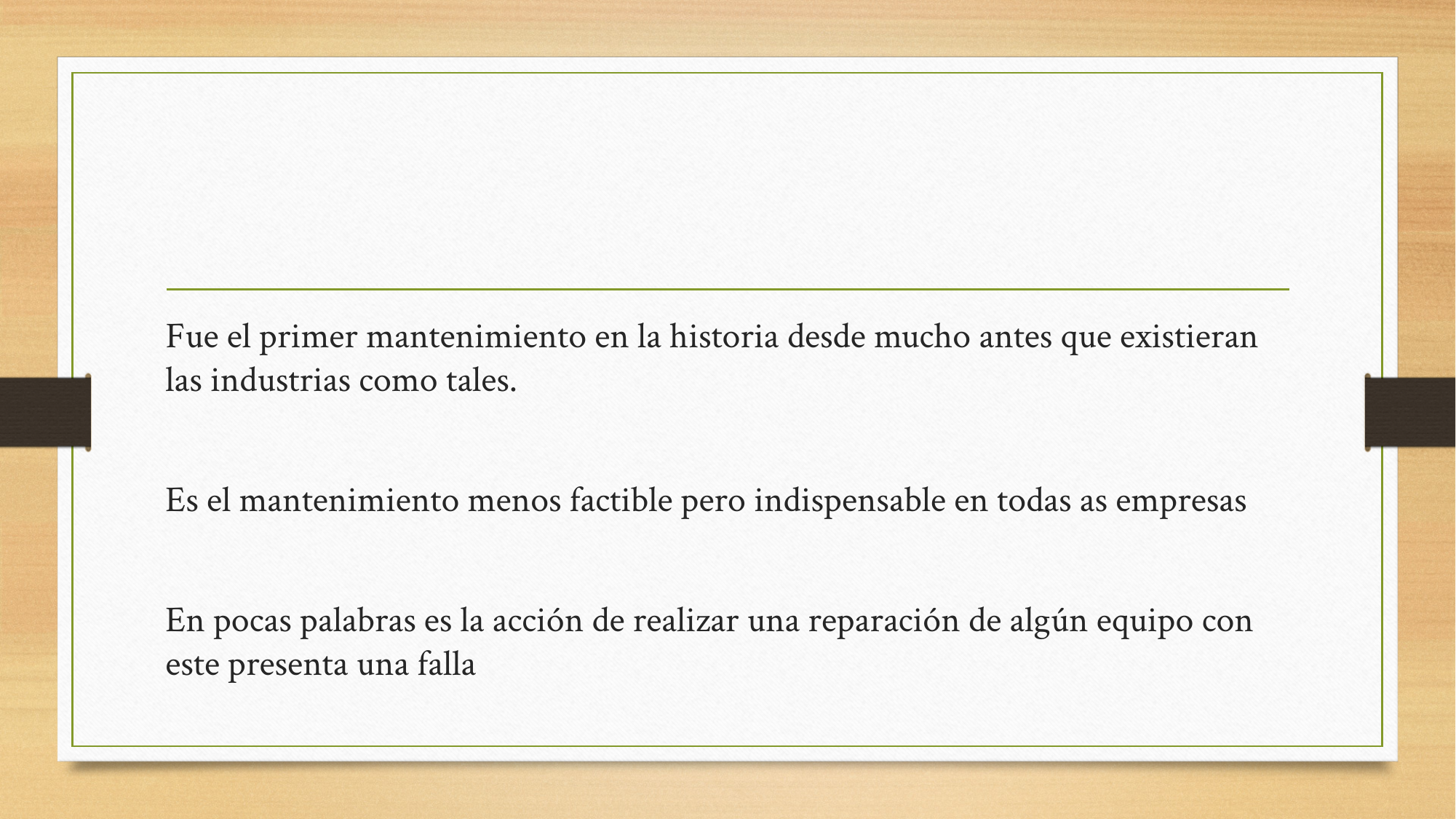

#
Fue el primer mantenimiento en la historia desde mucho antes que existieran las industrias como tales.

Es el mantenimiento menos factible pero indispensable en todas as empresas

En pocas palabras es la acción de realizar una reparación de algún equipo con este presenta una falla